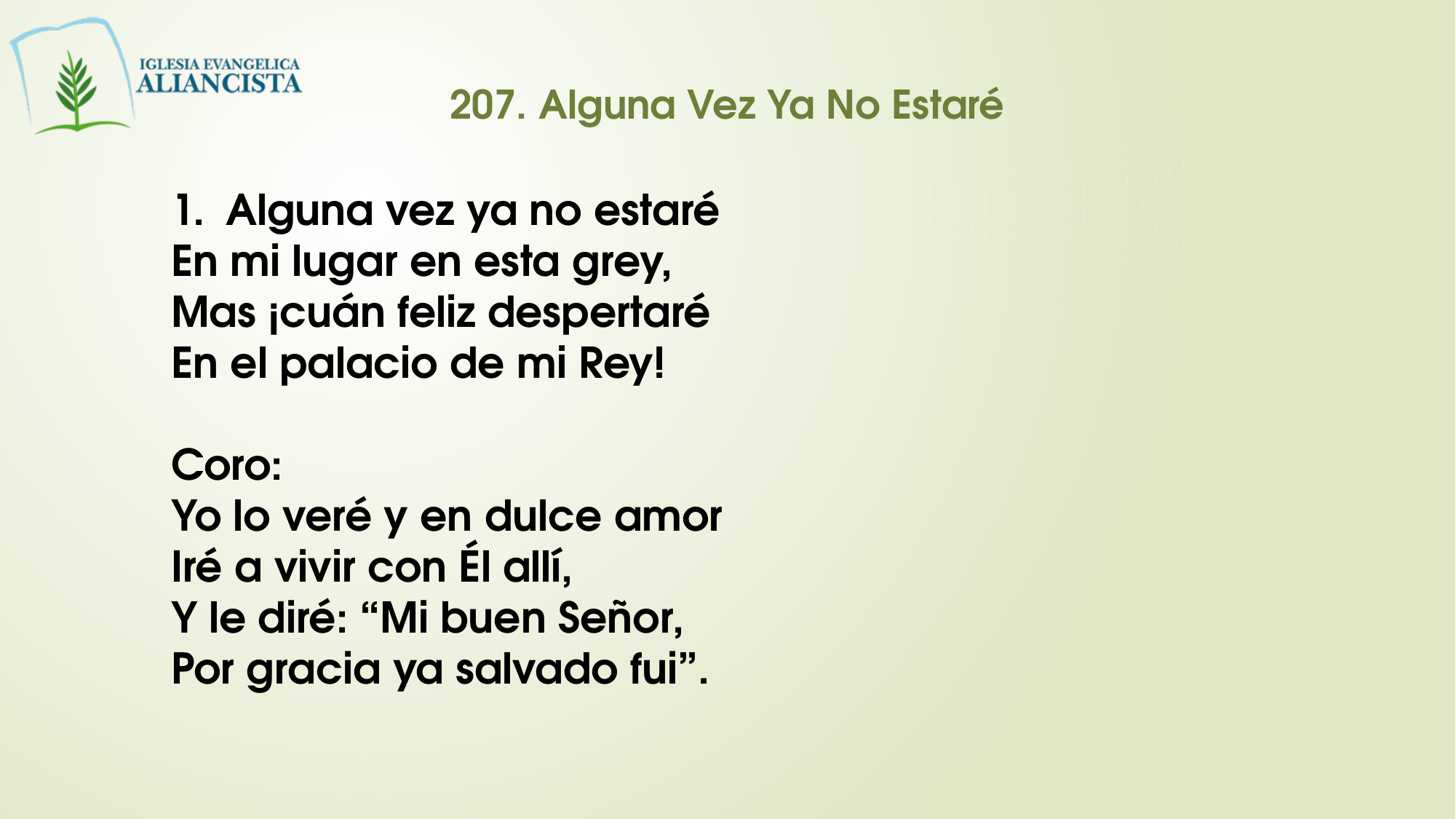

207. Alguna Vez Ya No Estaré
Alguna vez ya no estaré
En mi lugar en esta grey,
Mas ¡cuán feliz despertaré
En el palacio de mi Rey!

Coro:
Yo lo veré y en dulce amor
Iré a vivir con Él allí,
Y le diré: “Mi buen Señor,
Por gracia ya salvado fui”.